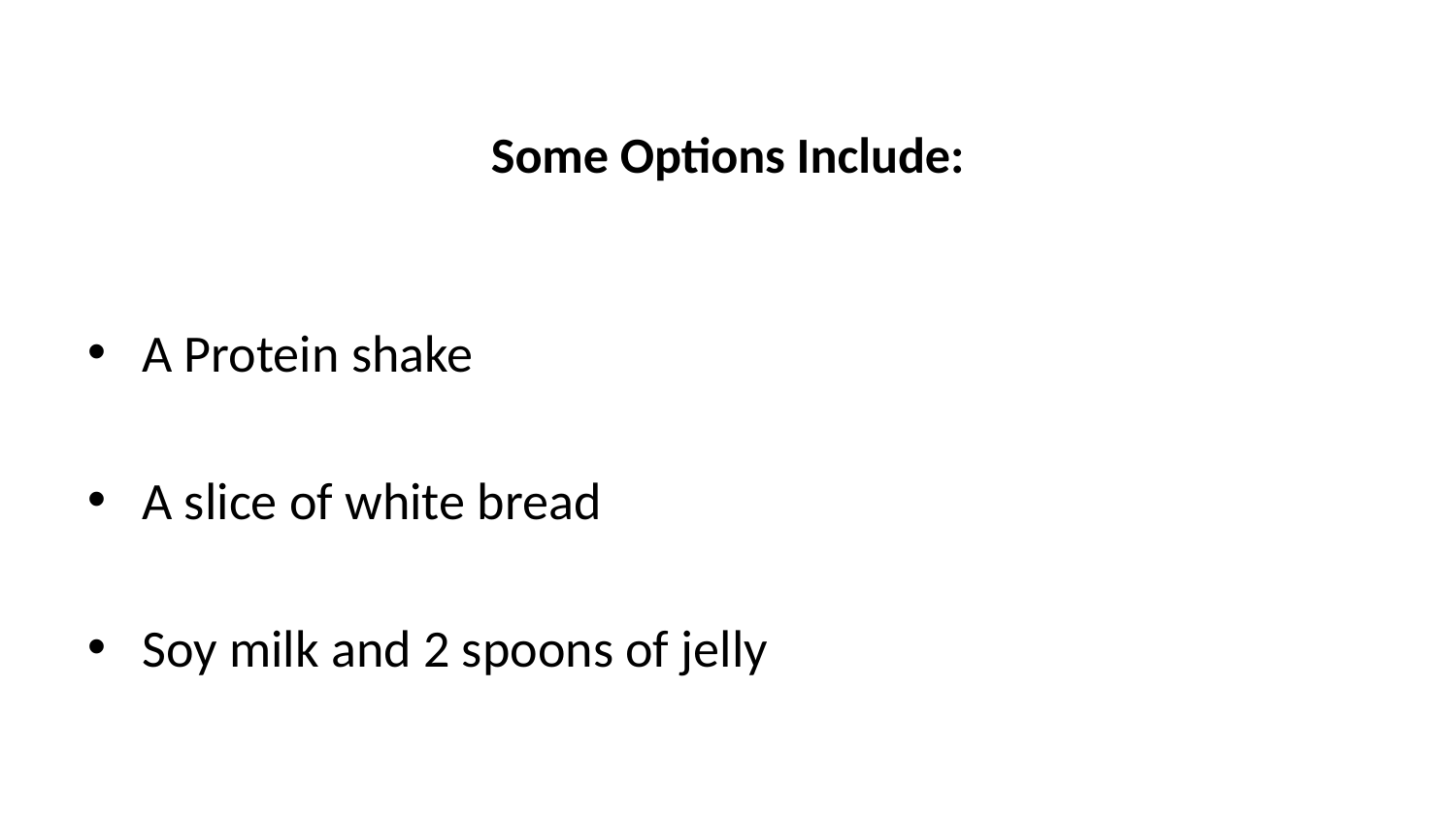

# Some Options Include:
A Protein shake

A slice of white bread

Soy milk and 2 spoons of jelly